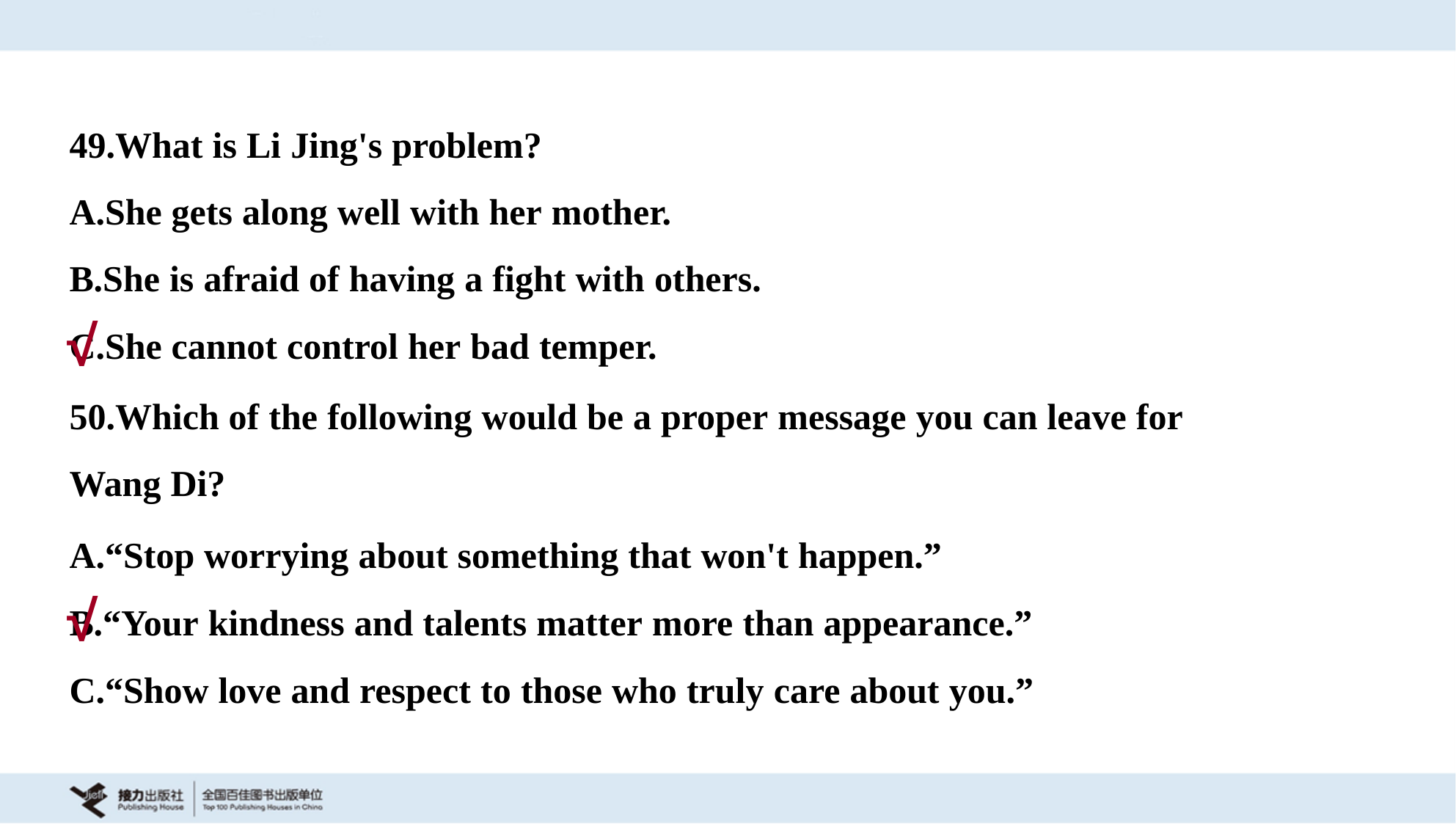

49.What is Li Jing's problem?
A.She gets along well with her mother.
B.She is afraid of having a fight with others.
C.She cannot control her bad temper.
√
50.Which of the following would be a proper message you can leave for
Wang Di?
A.“Stop worrying about something that won't happen.”
B.“Your kindness and talents matter more than appearance.”
C.“Show love and respect to those who truly care about you.”
√